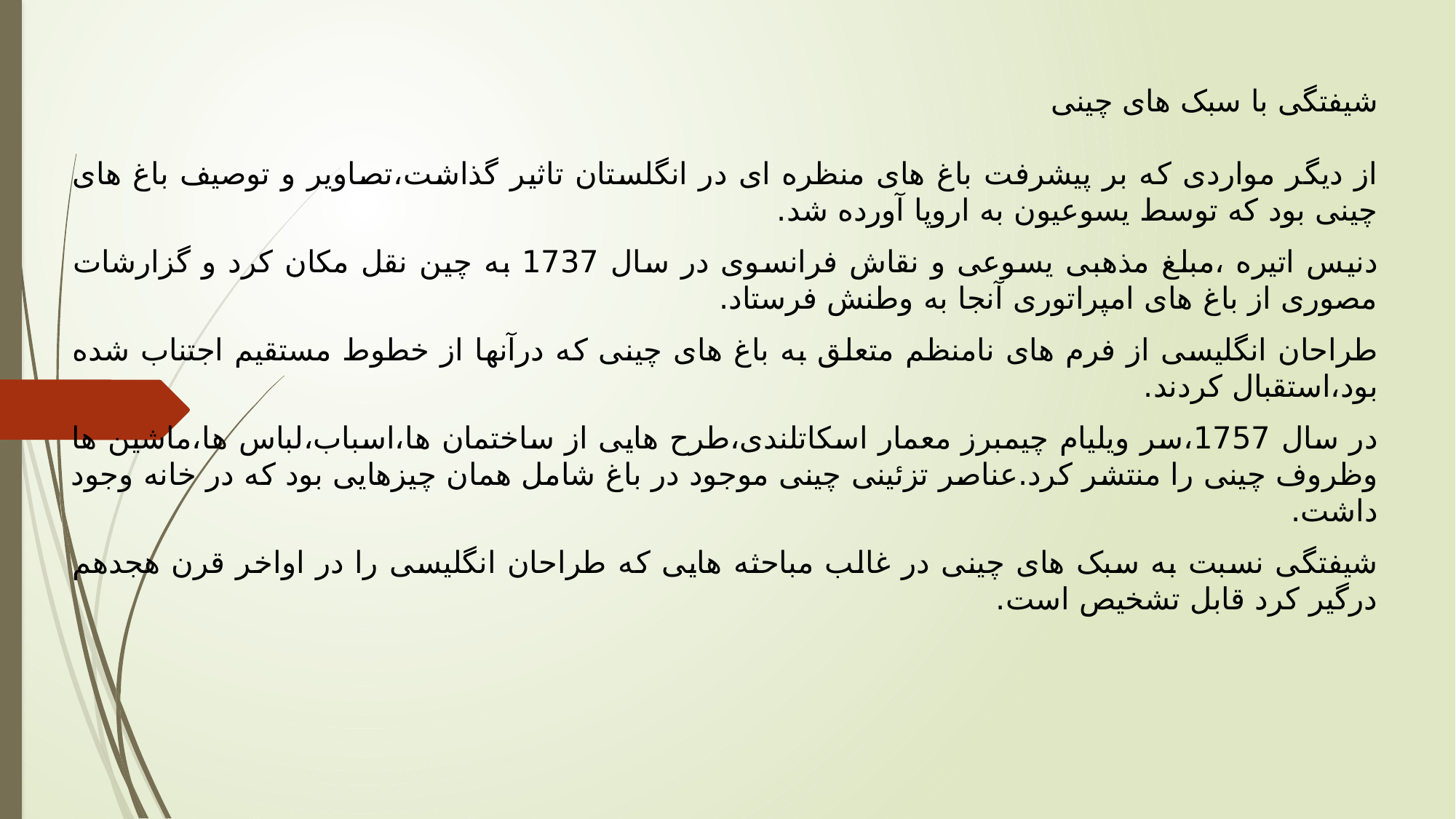

# شیفتگی با سبک های چینی
از دیگر مواردی که بر پیشرفت باغ های منظره ای در انگلستان تاثیر گذاشت،تصاویر و توصیف باغ های چینی بود که توسط یسوعیون به اروپا آورده شد.
دنیس اتیره ،مبلغ مذهبی یسوعی و نقاش فرانسوی در سال 1737 به چین نقل مکان کرد و گزارشات مصوری از باغ های امپراتوری آنجا به وطنش فرستاد.
طراحان انگلیسی از فرم های نامنظم متعلق به باغ های چینی که درآنها از خطوط مستقیم اجتناب شده بود،استقبال کردند.
در سال 1757،سر ویلیام چیمبرز معمار اسکاتلندی،طرح هایی از ساختمان ها،اسباب،لباس ها،ماشین ها وظروف چینی را منتشر کرد.عناصر تزئینی چینی موجود در باغ شامل همان چیزهایی بود که در خانه وجود داشت.
شیفتگی نسبت به سبک های چینی در غالب مباحثه هایی که طراحان انگلیسی را در اواخر قرن هجدهم درگیر کرد قابل تشخیص است.